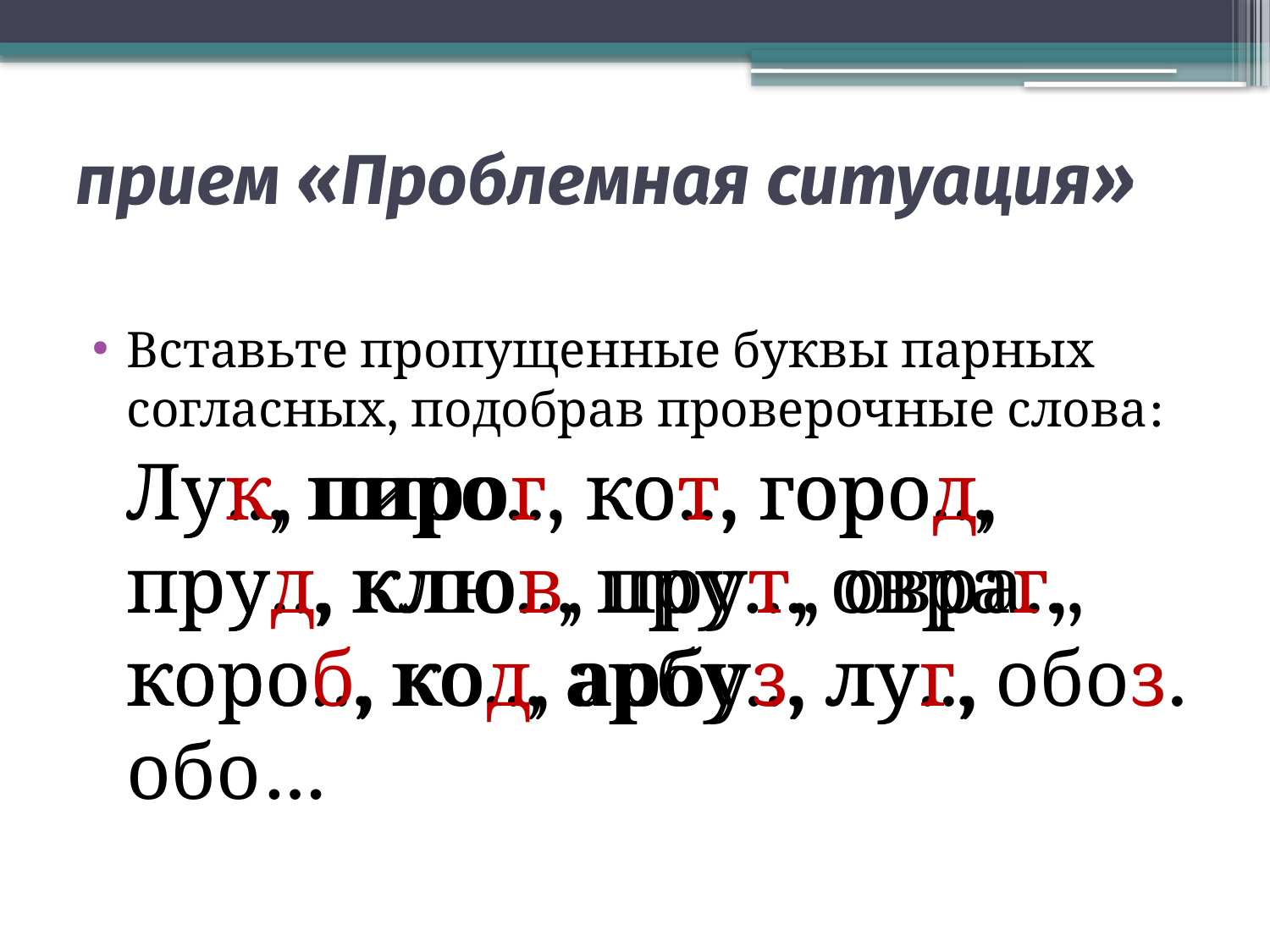

# прием «Проблемная ситуация»
Вставьте пропущенные буквы парных согласных, подобрав проверочные слова:
   Лу.., пиро.., ко.., горо.., пру.., клю.., пру…, овра.., коро.., ко.., арбу.., лу.., обо…

Лук, пирог, кот, город, пруд, клюв, прут, овраг, короб, код, арбуз, луг, обоз.